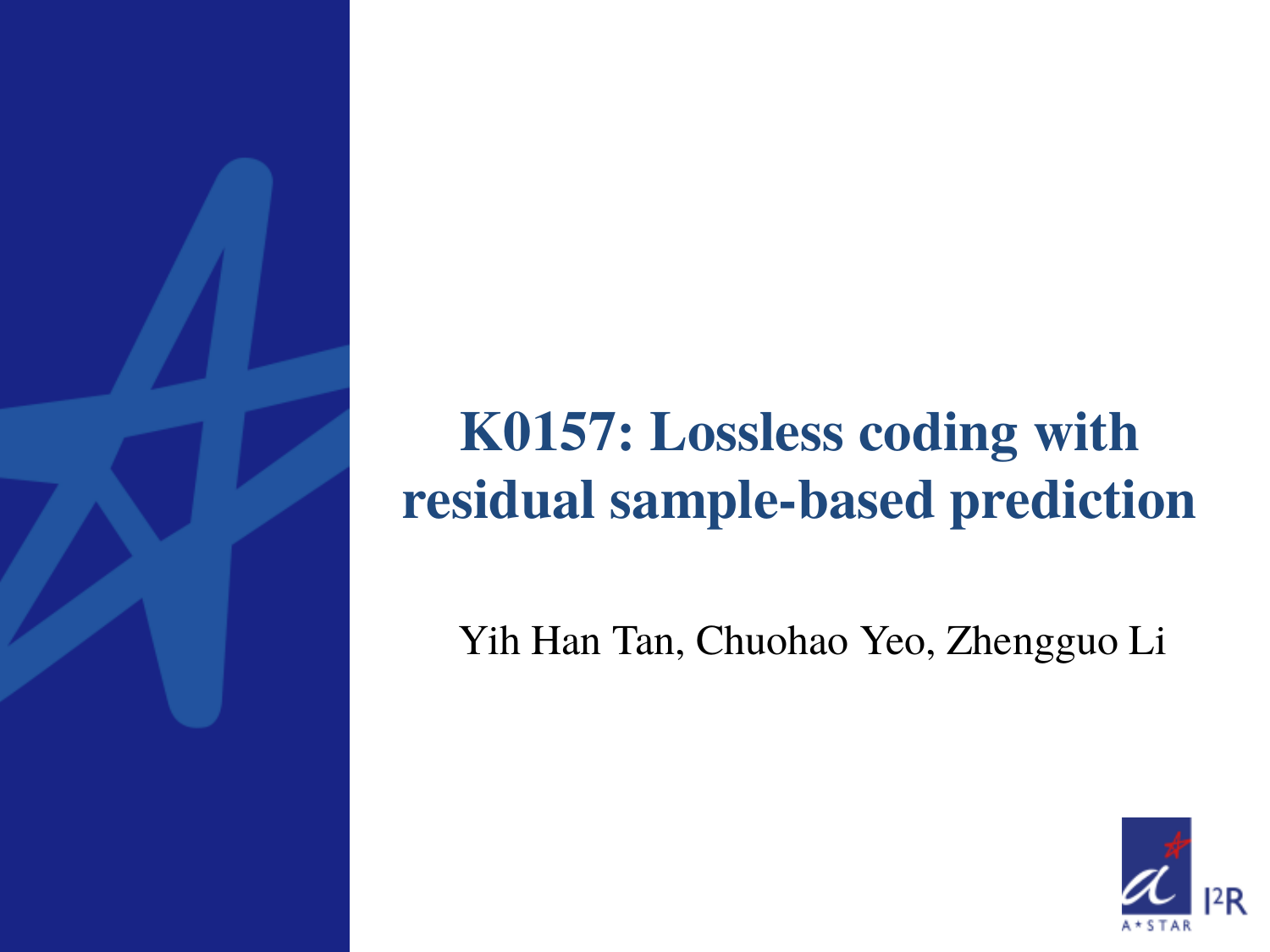

# K0157: Lossless coding with residual sample-based prediction
Yih Han Tan, Chuohao Yeo, Zhengguo Li